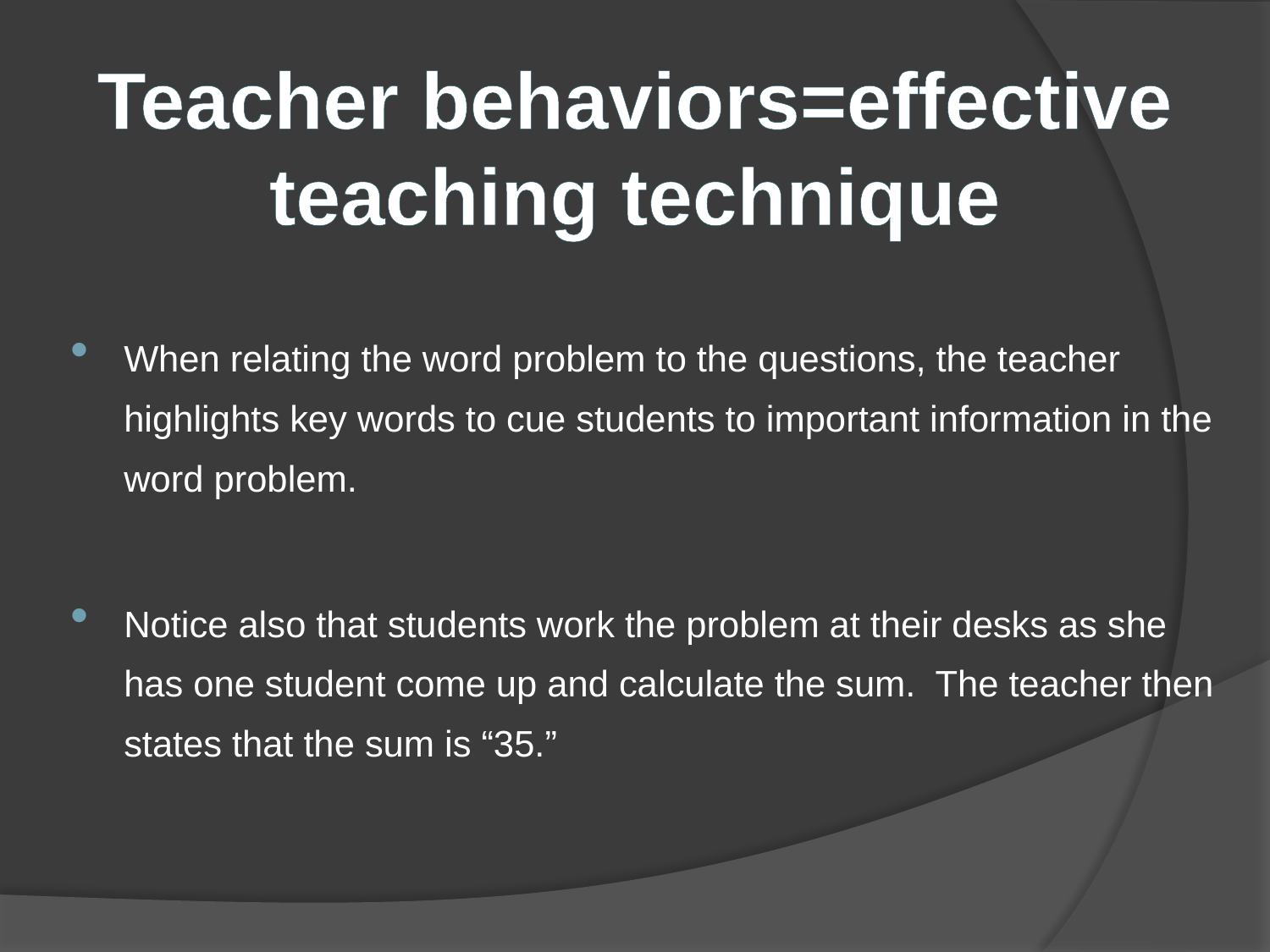

# Teacher behaviors=effective teaching technique
When relating the word problem to the questions, the teacher highlights key words to cue students to important information in the word problem.

Notice also that students work the problem at their desks as she has one student come up and calculate the sum.  The teacher then states that the sum is “35.”